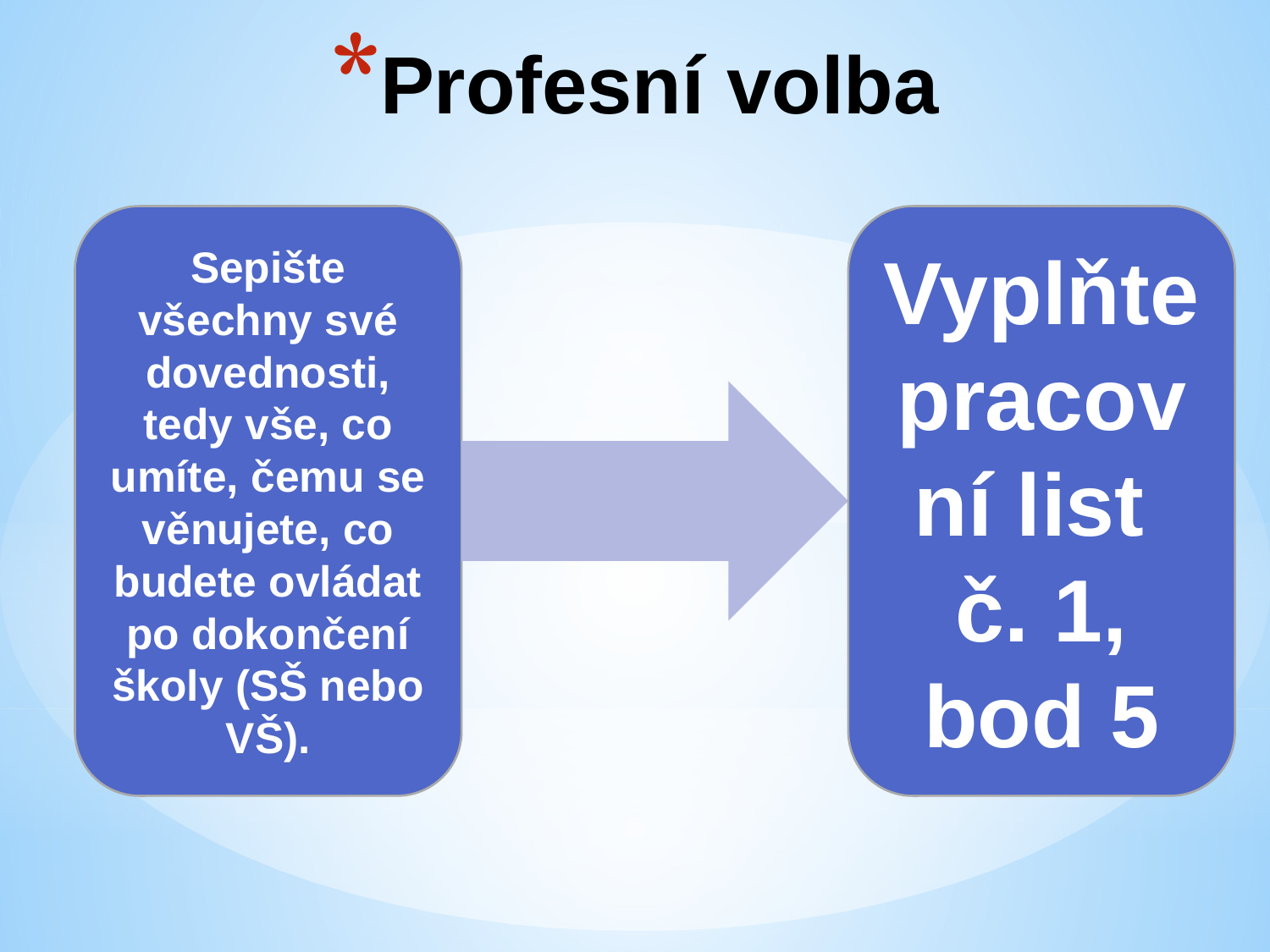

# Profesní volba
Vyplňte pracovní list
č. 1, bod 5
Sepište všechny své dovednosti, tedy vše, co umíte, čemu se věnujete, co budete ovládat po dokončení školy (SŠ nebo VŠ).